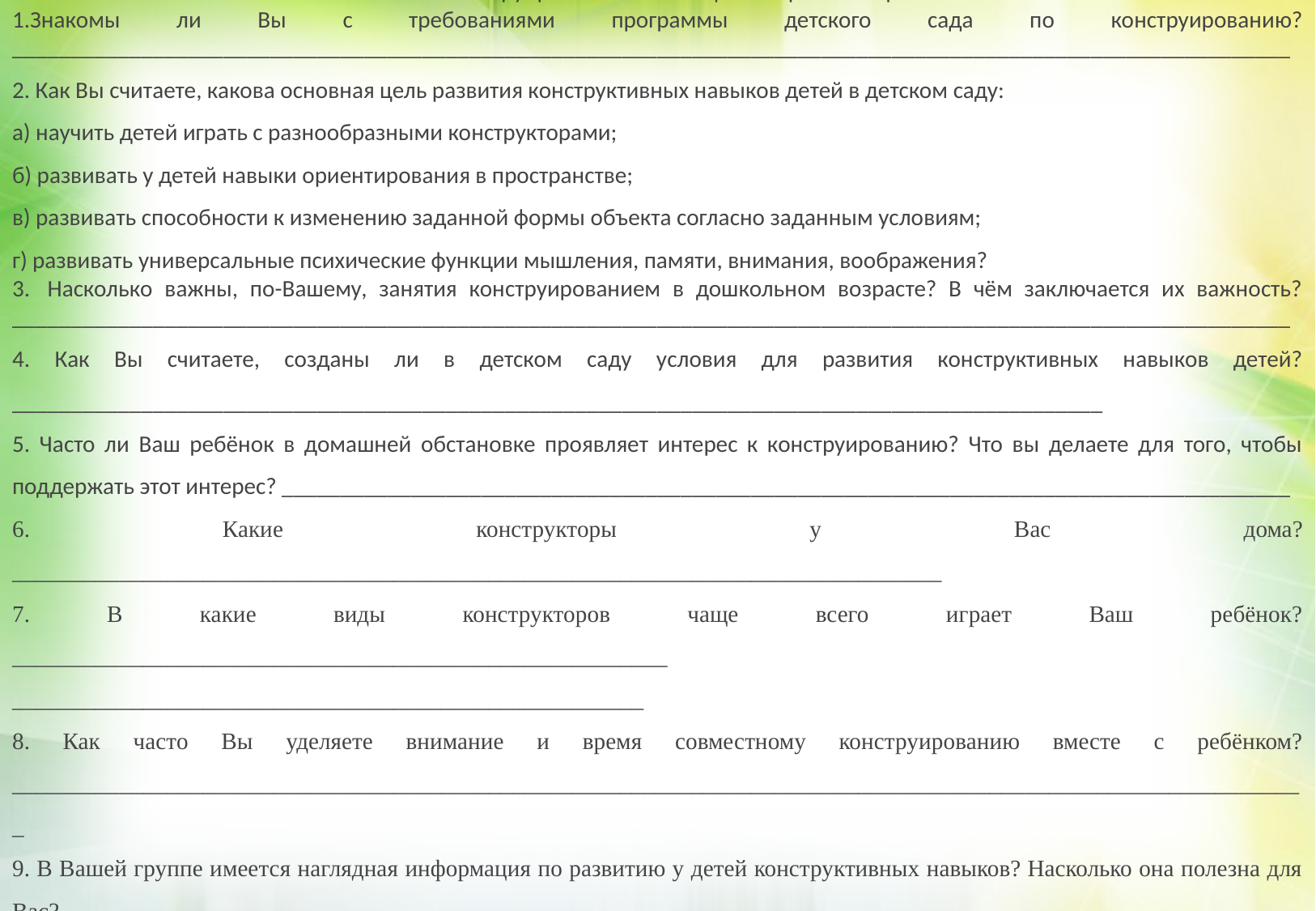

АНКЕТА ДЛЯ РОДИТЕЛЕЙ
«Значение конструирования в полноценном развитии ребёнка»
1.Знакомы ли Вы с требованиями программы детского сада по конструированию? _____________________________________________________________________________________________________________
2. Как Вы считаете, какова основная цель развития конструктивных навыков детей в детском саду:
а) научить детей играть с разнообразными конструкторами;
б) развивать у детей навыки ориентирования в пространстве;
в) развивать способности к изменению заданной формы объекта согласно заданным условиям;
г) развивать универсальные психические функции мышления, памяти, внимания, воображения?
3.  Насколько важны, по-Вашему, занятия конструированием в дошкольном возрасте? В чём заключается их важность? _____________________________________________________________________________________________________________
4. Как Вы считаете, созданы ли в детском саду условия для развития конструктивных навыков детей?_____________________________________________________________________________________________
5. Часто ли Ваш ребёнок в домашней обстановке проявляет интерес к конструированию? Что вы делаете для того, чтобы поддержать этот интерес? ______________________________________________________________________________________
6. Какие конструкторы у Вас дома? ______________________________________________________________________________
7. В какие виды конструкторов чаще всего играет Ваш ребёнок? _______________________________________________________ _____________________________________________________
8. Как часто Вы уделяете внимание и время совместному конструированию вместе с ребёнком? _____________________________________________________________________________________________________________
9. В Вашей группе имеется наглядная информация по развитию у детей конструктивных навыков? Насколько она полезна для Вас?